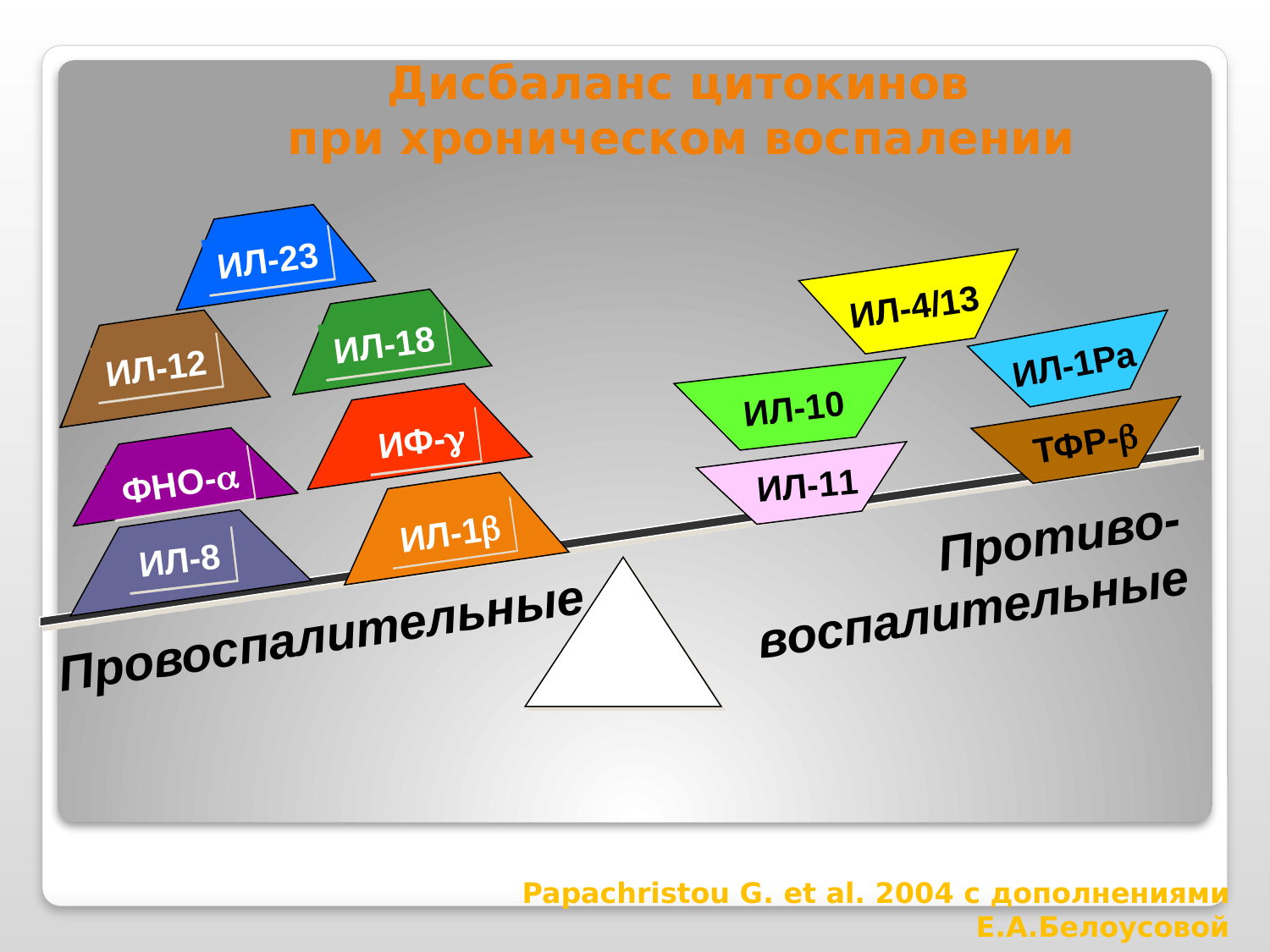

Дисбаланс цитокинов
       при хроническом воспалении

ИЛ-23

ИЛ-4/13

ИЛ-18

ИЛ-12

ИЛ-1Ра

IL-12
ИЛ-10

ИФ-γ

ТФР-β

ФНО-α

ИЛ-11

ИЛ-1β
Противо-
воспалительные

ИЛ-8

Провоспалительные
                                                      Papachristou G. et al. 2004 с дополнениями Е.А.Белоусовой